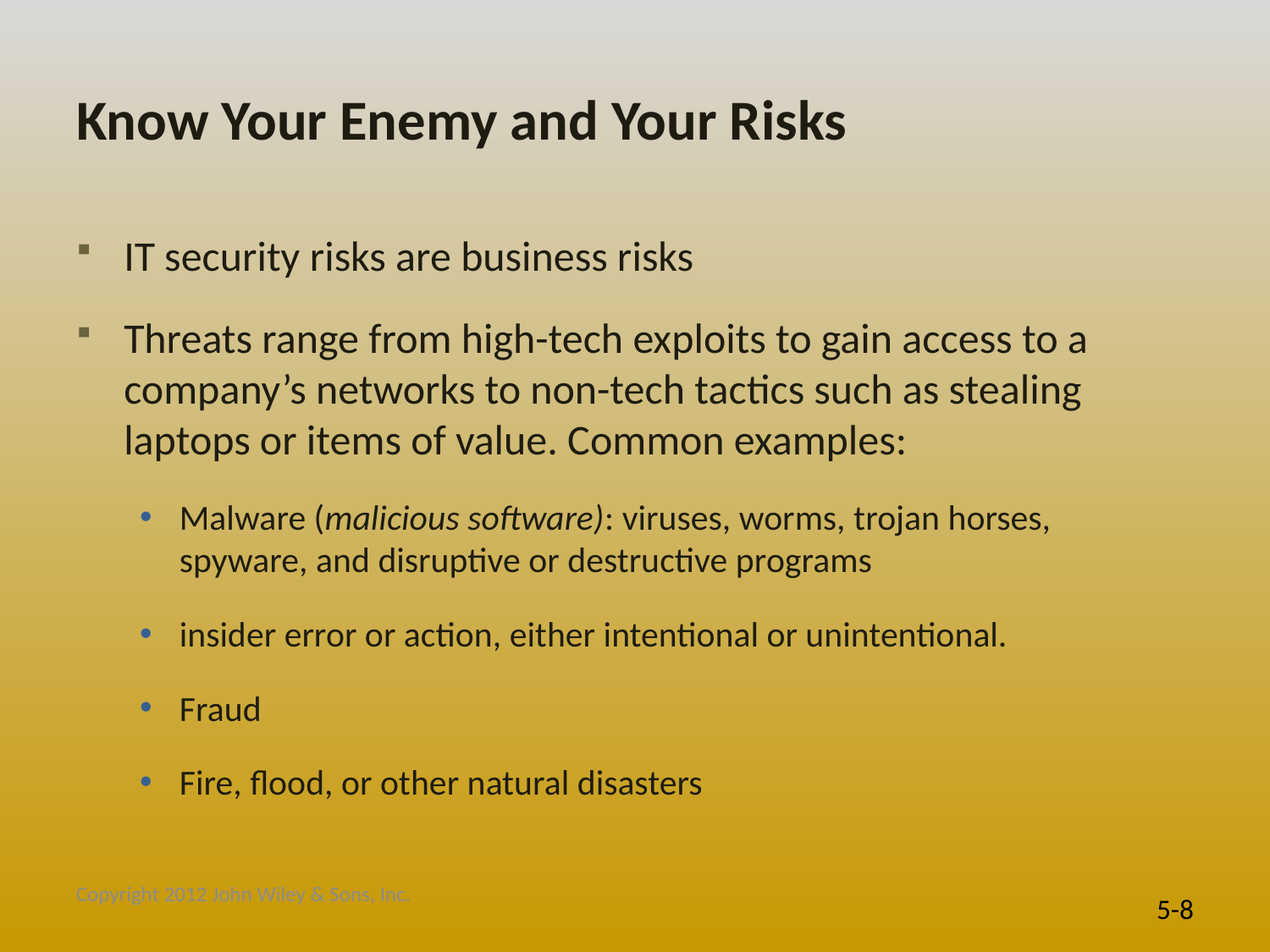

# Know Your Enemy and Your Risks
IT security risks are business risks
Threats range from high-tech exploits to gain access to a company’s networks to non-tech tactics such as stealing laptops or items of value. Common examples:
Malware (malicious software): viruses, worms, trojan horses, spyware, and disruptive or destructive programs
insider error or action, either intentional or unintentional.
Fraud
Fire, flood, or other natural disasters
Copyright 2012 John Wiley & Sons, Inc.
5-8